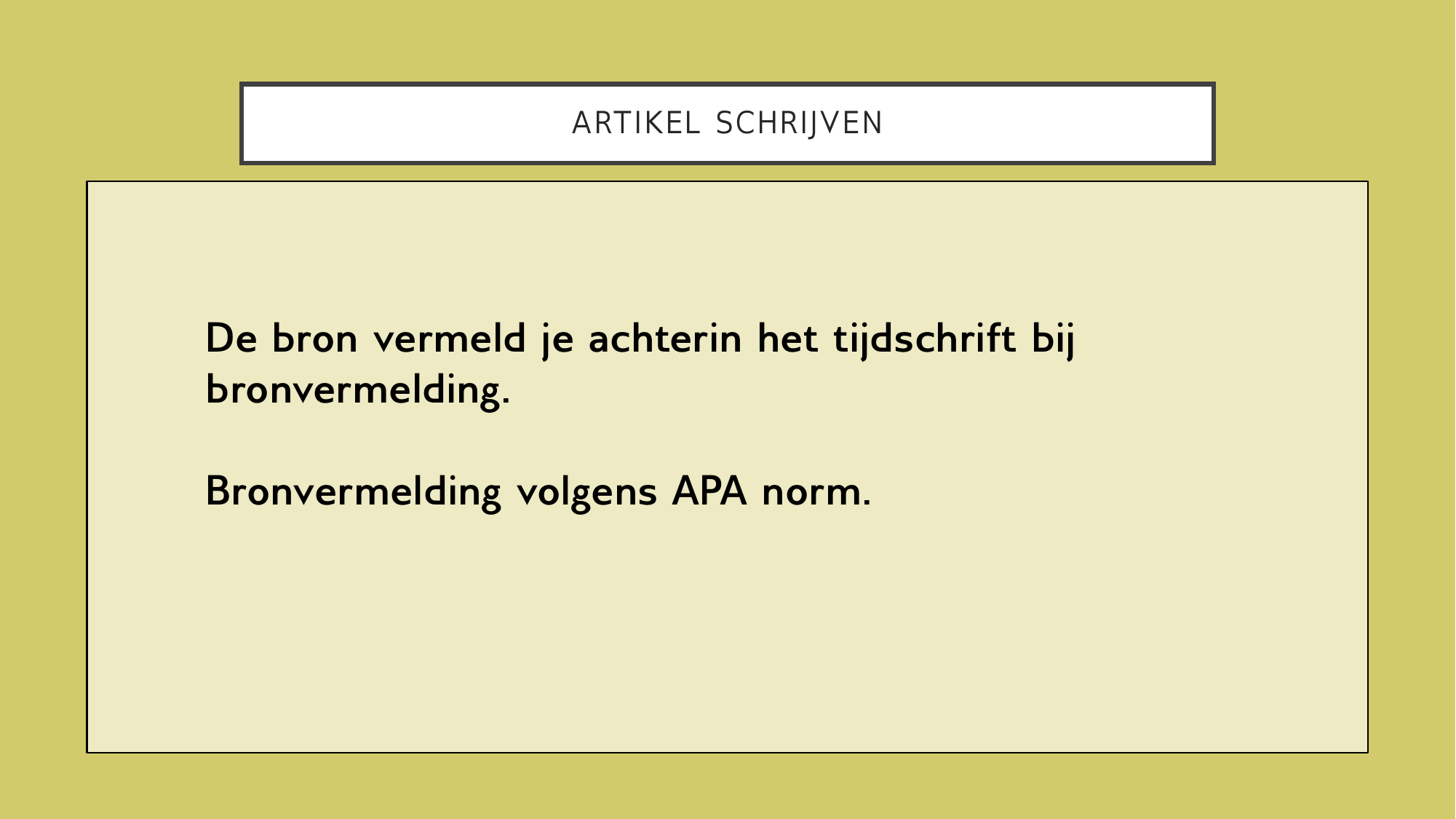

# Artikel schrijven

De bron vermeld je achterin het tijdschrift bij bronvermelding.

Bronvermelding volgens APA norm.